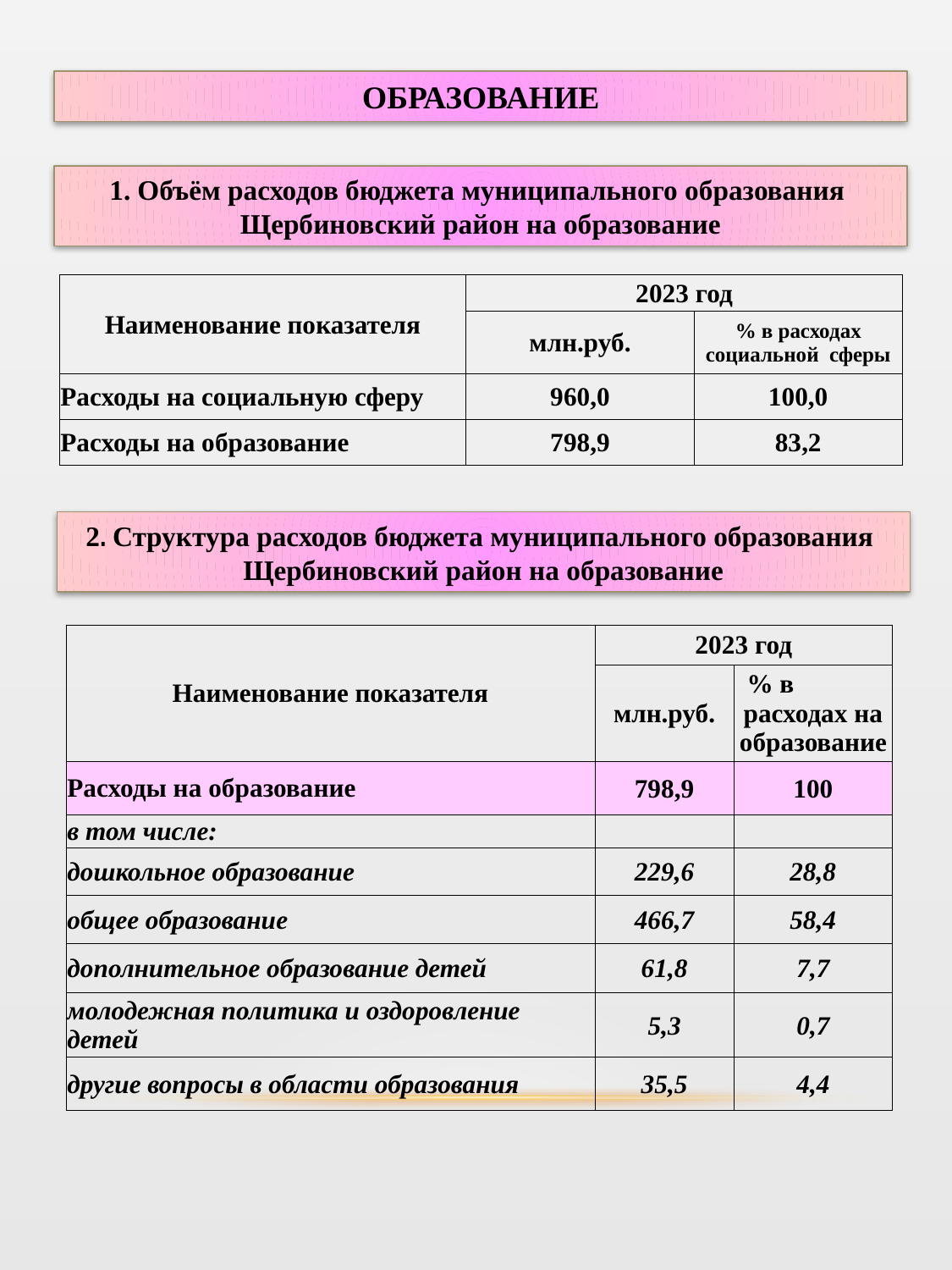

ОБРАЗОВАНИЕ
1. Объём расходов бюджета муниципального образования
Щербиновский район на образование
| Наименование показателя | 2023 год |  |
| --- | --- | --- |
|  | млн.руб. | % в расходах социальной сферы |
| Расходы на социальную сферу | 960,0 | 100,0 |
| Расходы на образование | 798,9 | 83,2 |
2. Структура расходов бюджета муниципального образования
Щербиновский район на образование
| Наименование показателя | 2023 год |  |
| --- | --- | --- |
|  | млн.руб. | % в расходах на образование |
| Расходы на образование | 798,9 | 100 |
| в том числе: |  |  |
| дошкольное образование | 229,6 | 28,8 |
| общее образование | 466,7 | 58,4 |
| дополнительное образование детей | 61,8 | 7,7 |
| молодежная политика и оздоровление детей | 5,3 | 0,7 |
| другие вопросы в области образования | 35,5 | 4,4 |